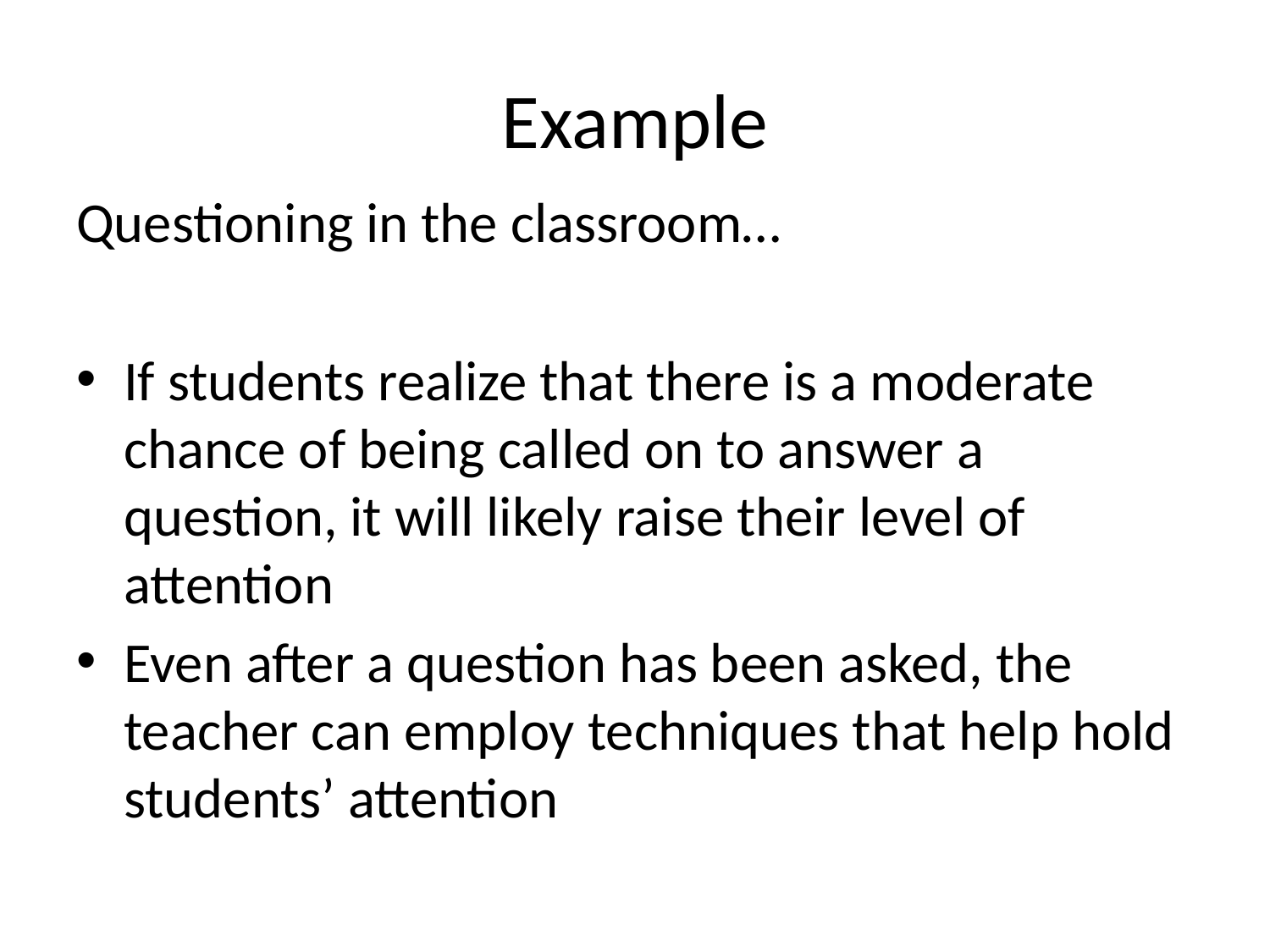

# Example
Questioning in the classroom…

If students realize that there is a moderate chance of being called on to answer a question, it will likely raise their level of attention
Even after a question has been asked, the teacher can employ techniques that help hold students’ attention